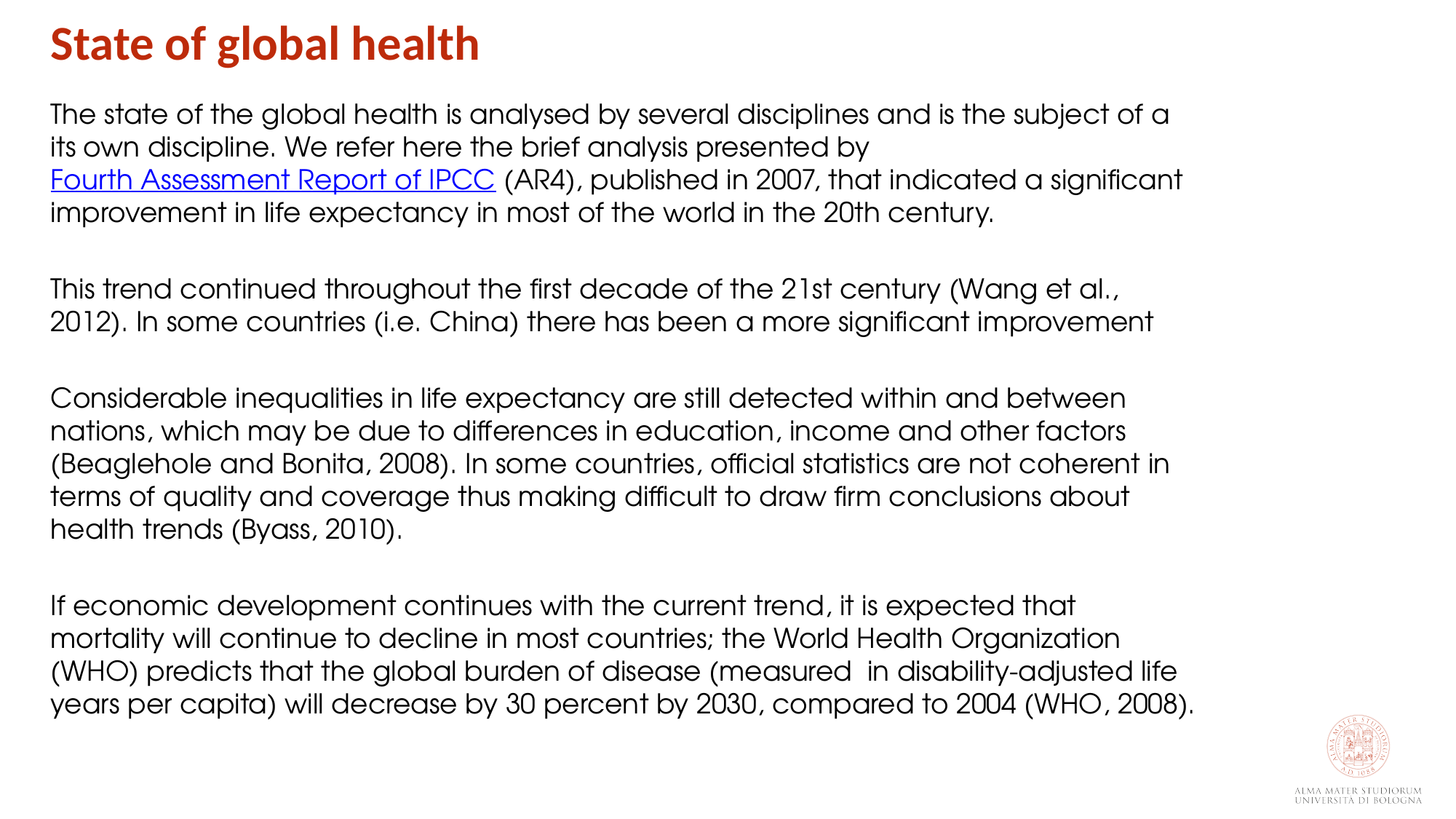

State of global health
The state of the global health is analysed by several disciplines and is the subject of a its own discipline. We refer here the brief analysis presented by Fourth Assessment Report of IPCC (AR4), published in 2007, that indicated a significant improvement in life expectancy in most of the world in the 20th century.

This trend continued throughout the first decade of the 21st century (Wang et al., 2012). In some countries (i.e. China) there has been a more significant improvement

Considerable inequalities in life expectancy are still detected within and between nations, which may be due to differences in education, income and other factors (Beaglehole and Bonita, 2008). In some countries, official statistics are not coherent in terms of quality and coverage thus making difficult to draw firm conclusions about health trends (Byass, 2010).

If economic development continues with the current trend, it is expected that mortality will continue to decline in most countries; the World Health Organization (WHO) predicts that the global burden of disease (measured  in disability-adjusted life years per capita) will decrease by 30 percent by 2030, compared to 2004 (WHO, 2008).